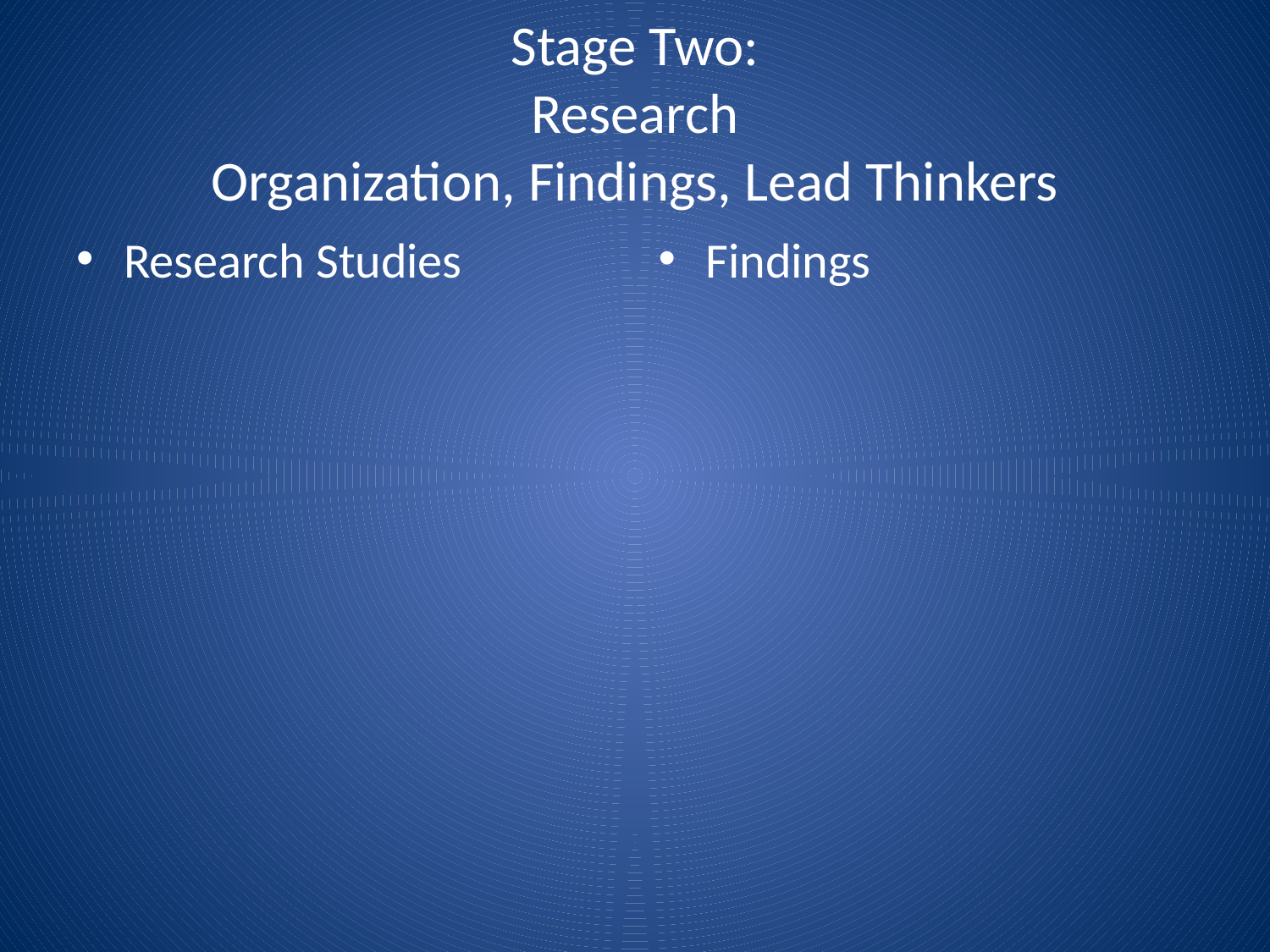

# Stage Two: Research Organization, Findings, Lead Thinkers
Research Studies
Findings